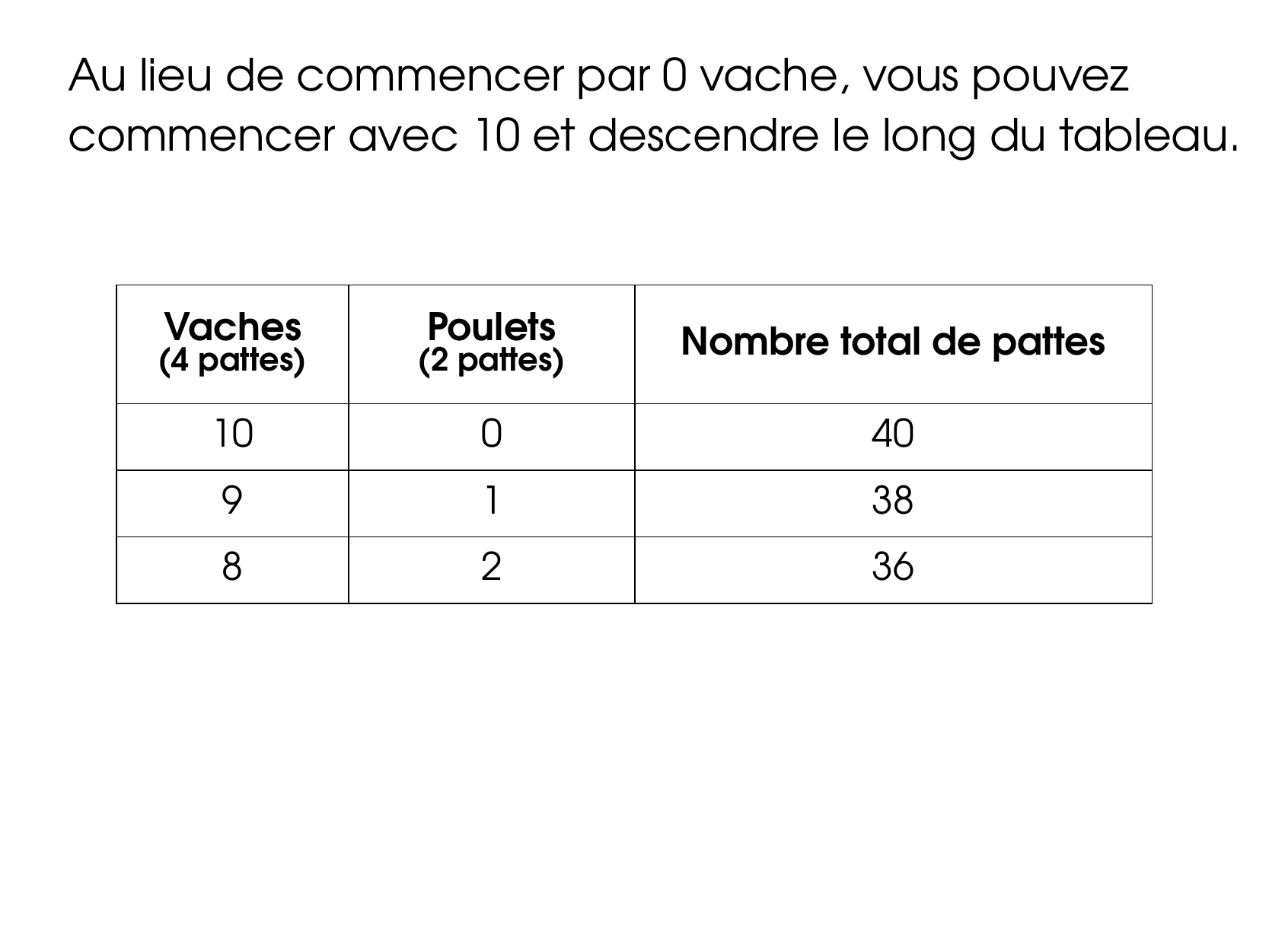

Au lieu de commencer par 0 vache, vous pouvez commencer avec 10 et descendre le long du tableau.
| Vaches (4 pattes) | Poulets (2 pattes) | Nombre total de pattes |
| --- | --- | --- |
| 10 | 0 | 40 |
| 9 | 1 | 38 |
| 8 | 2 | 36 |